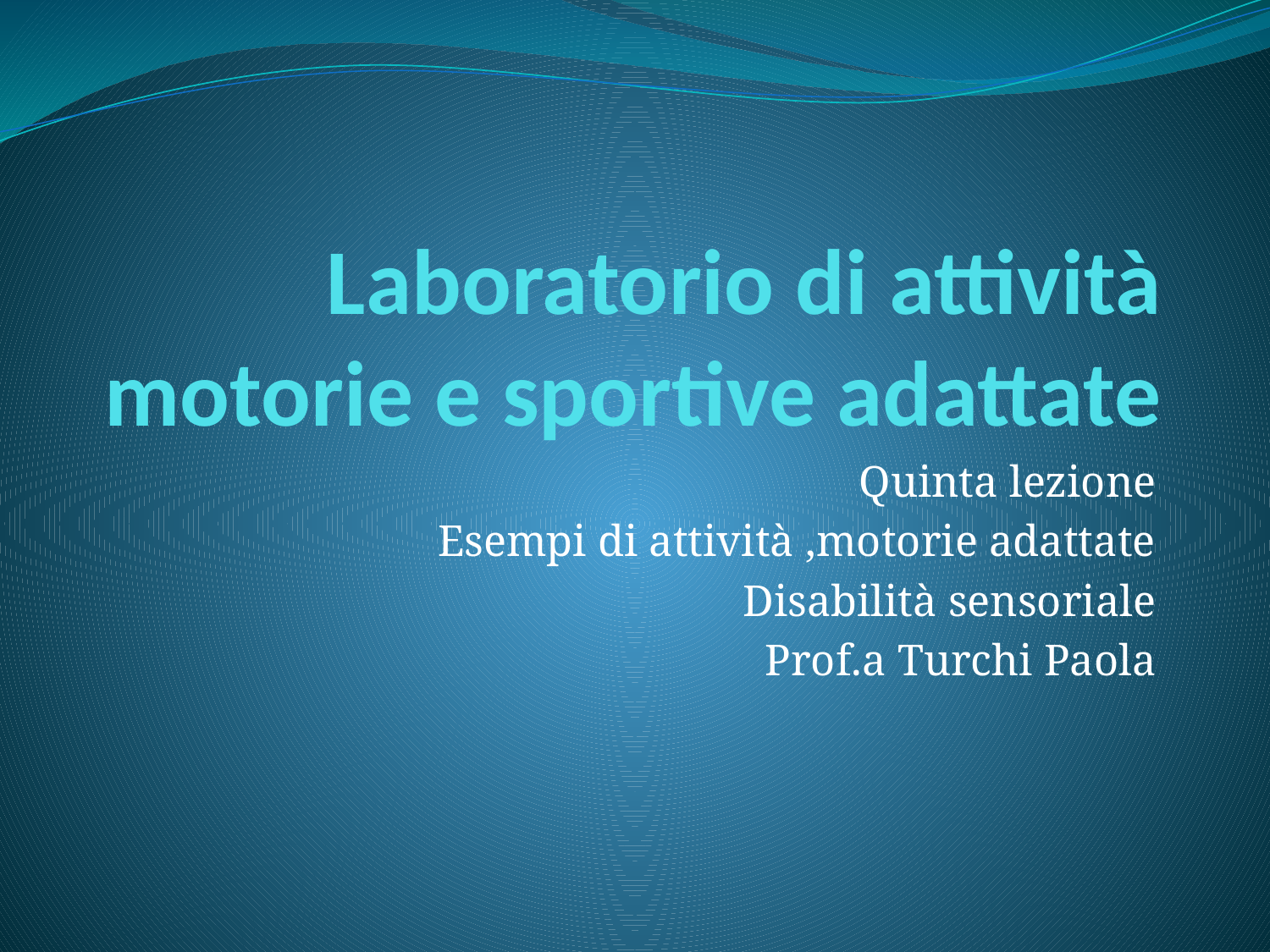

# Laboratorio di attività motorie e sportive adattate
Quinta lezione
Esempi di attività ,motorie adattate
Disabilità sensoriale
Prof.a Turchi Paola